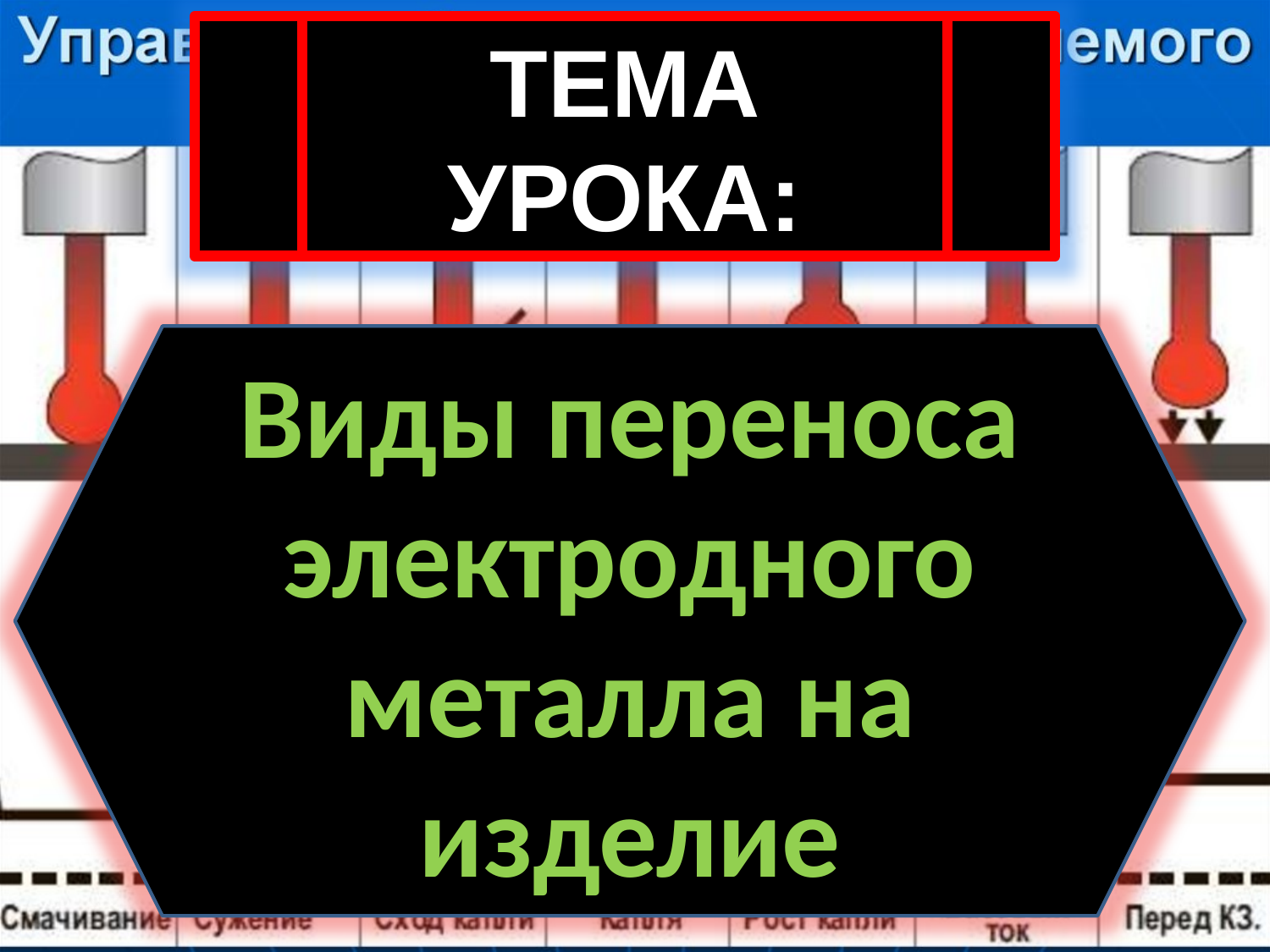

ТЕМА УРОКА:
Виды переноса электродного металла на изделие